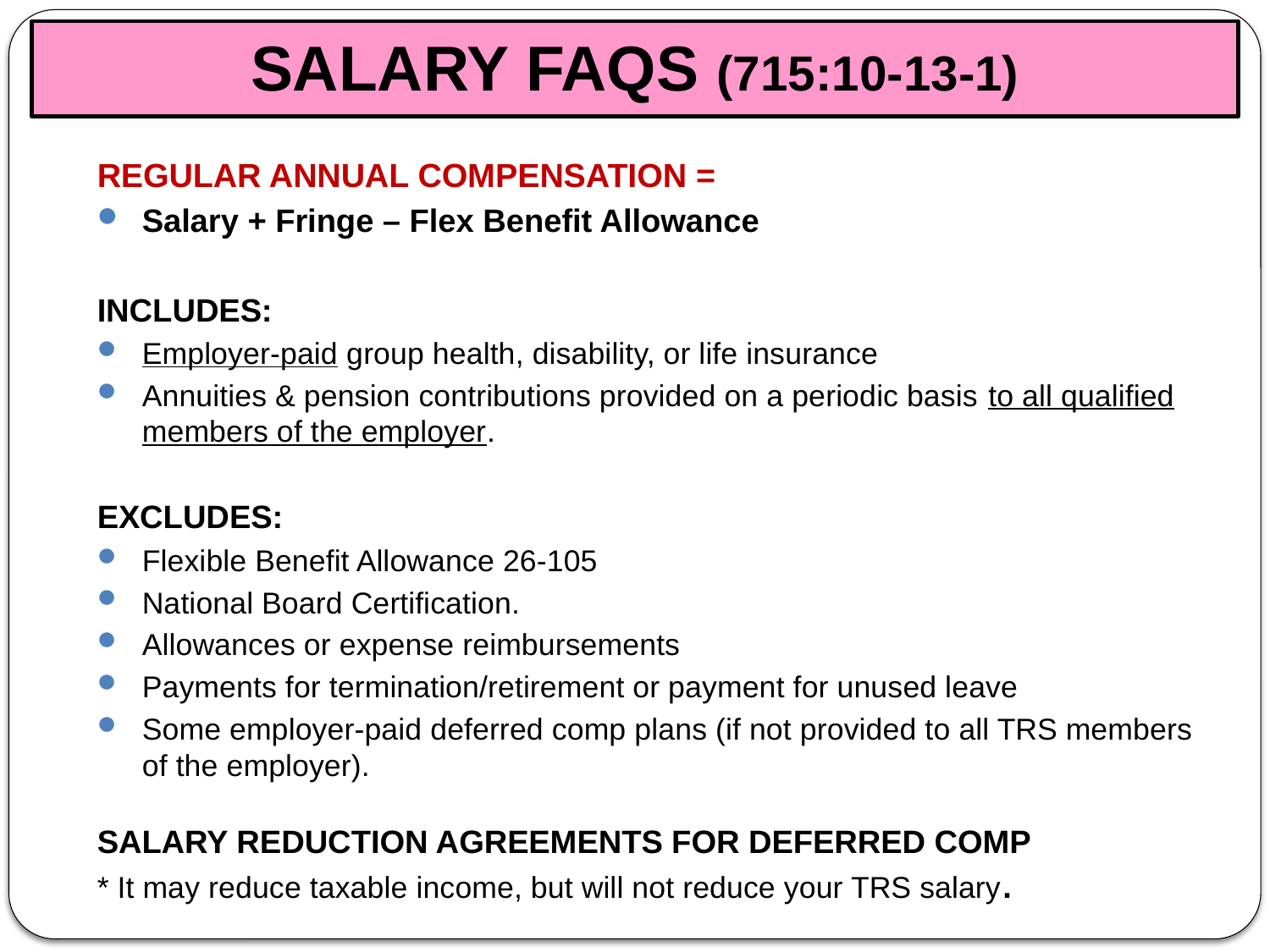

# SALARY FAQS (715:10-13-1)
REGULAR ANNUAL COMPENSATION =
Salary + Fringe – Flex Benefit Allowance

INCLUDES:
Employer-paid group health, disability, or life insurance
Annuities & pension contributions provided on a periodic basis to all qualified members of the employer.

EXCLUDES:
Flexible Benefit Allowance 26-105
National Board Certification.
Allowances or expense reimbursements
Payments for termination/retirement or payment for unused leave
Some employer-paid deferred comp plans (if not provided to all TRS members of the employer).

SALARY REDUCTION AGREEMENTS FOR DEFERRED COMP
* It may reduce taxable income, but will not reduce your TRS salary.